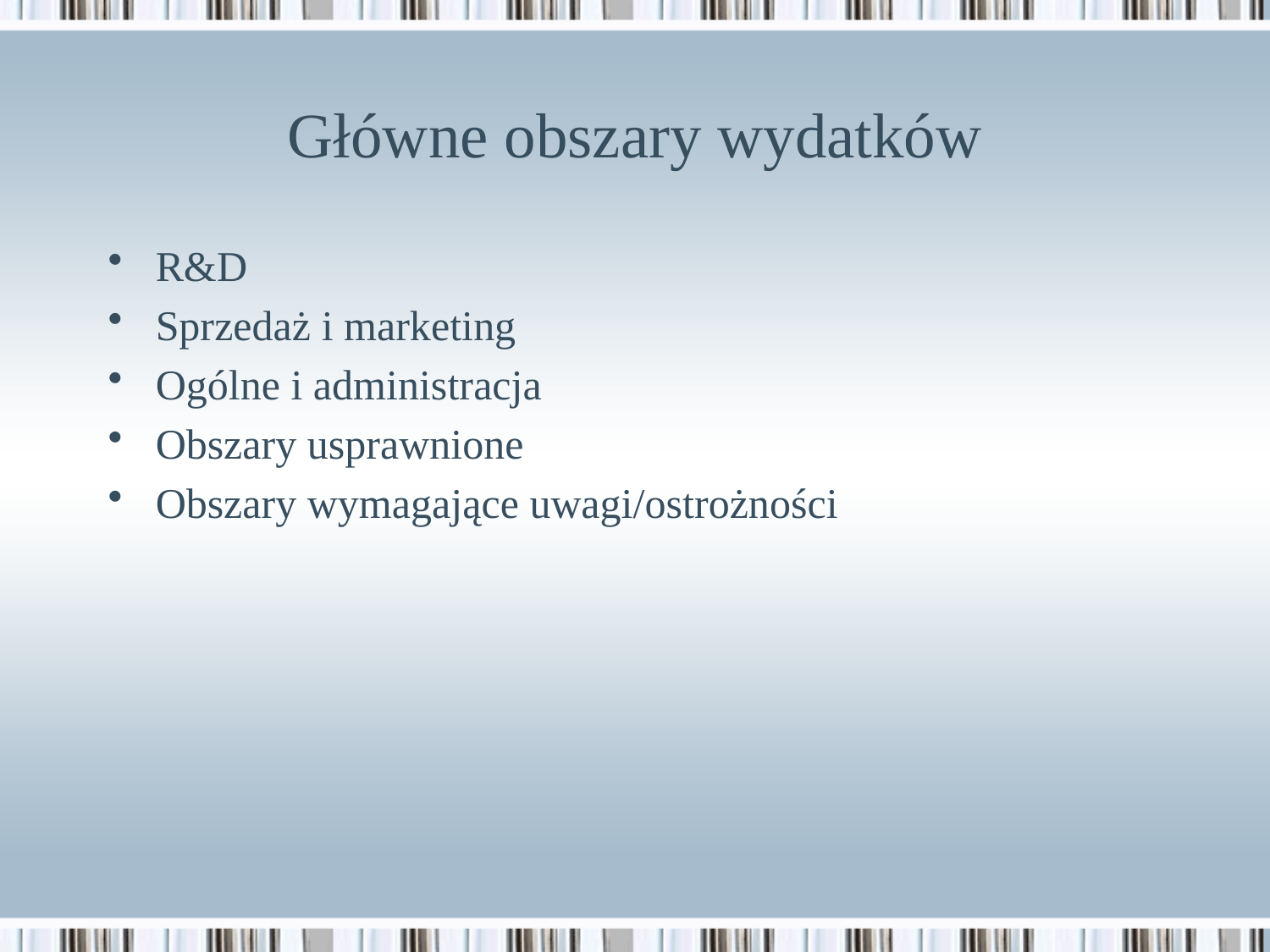

# Główne obszary wydatków
R&D
Sprzedaż i marketing
Ogólne i administracja
Obszary usprawnione
Obszary wymagające uwagi/ostrożności